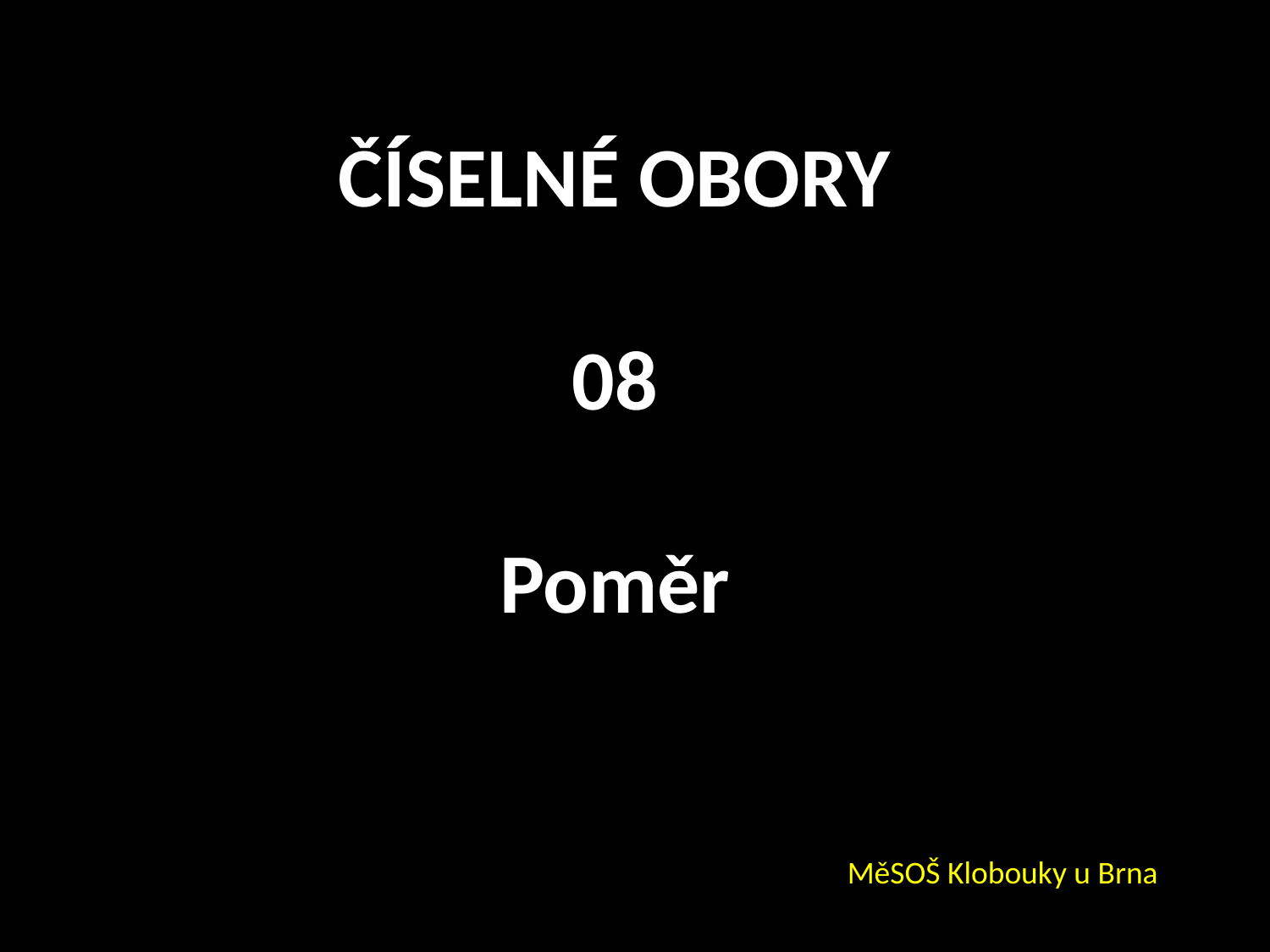

ČÍSELNÉ OBORY

08

Poměr

MěSOŠ Klobouky u Brna